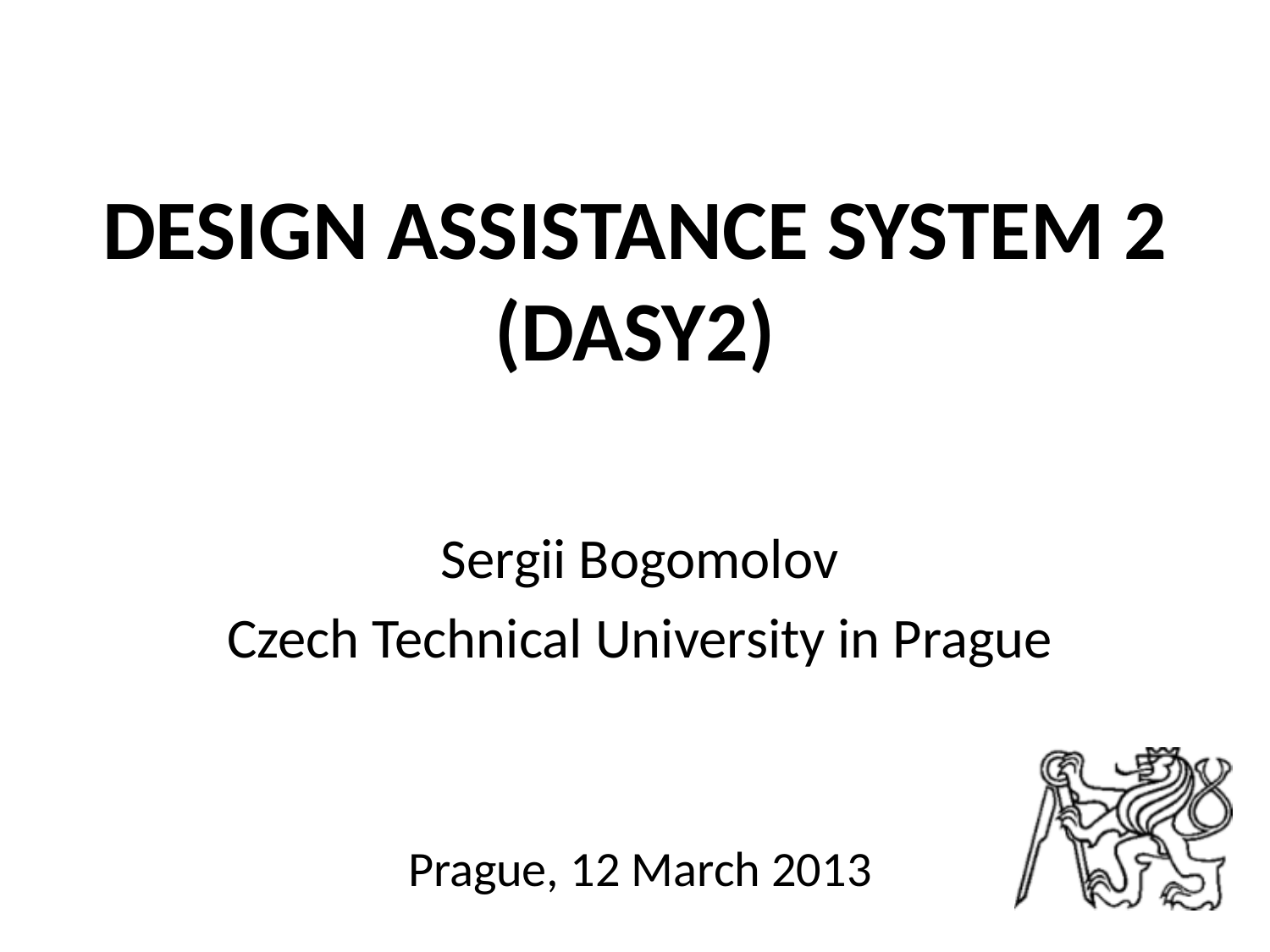

# Design Assistance System 2 (DASY2)
Sergii Bogomolov
Czech Technical University in Prague

Prague, 12 March 2013